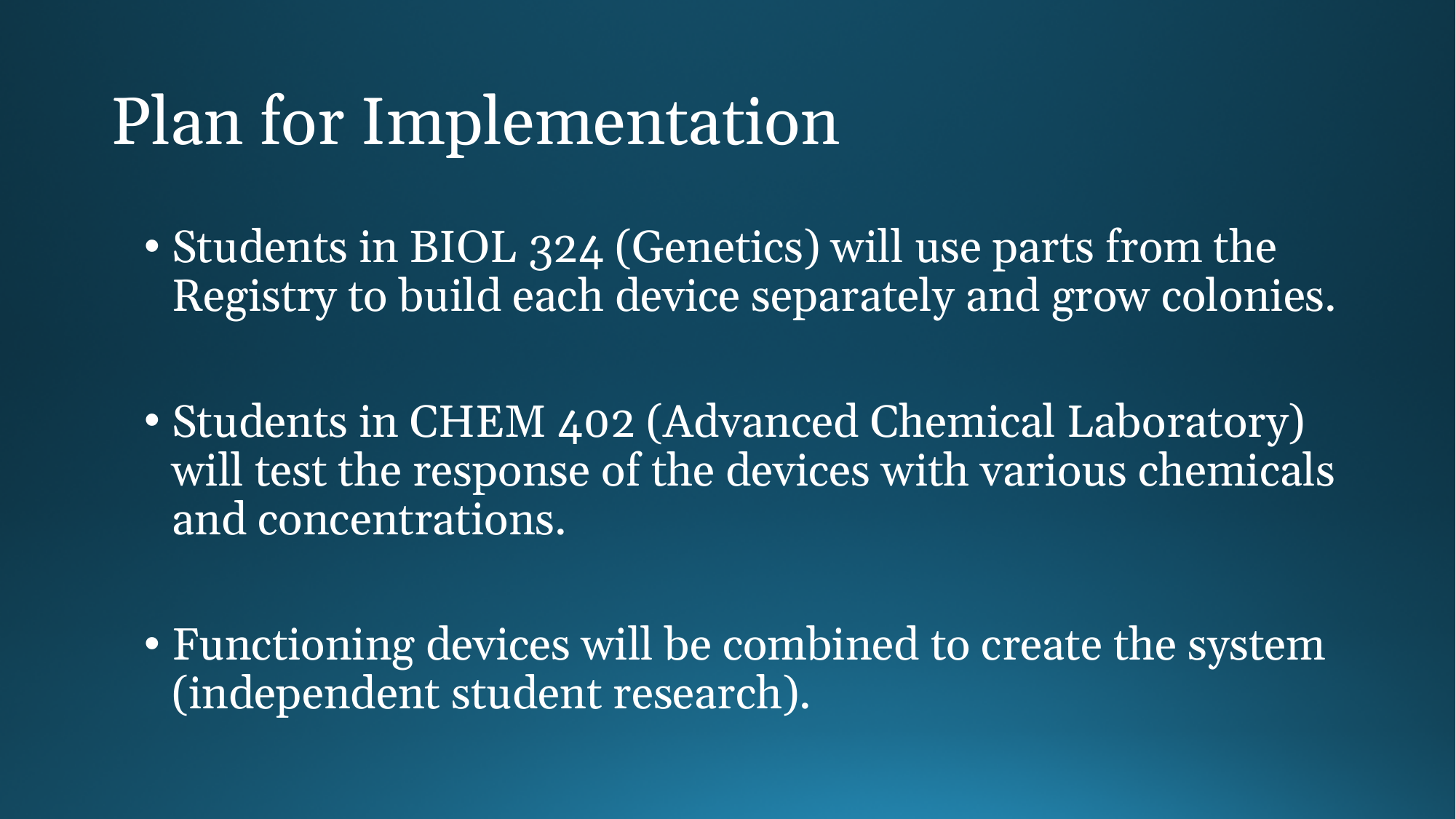

# Plan for Implementation
Students in BIOL 324 (Genetics) will use parts from the Registry to build each device separately and grow colonies.

Students in CHEM 402 (Advanced Chemical Laboratory) will test the response of the devices with various chemicals and concentrations.

Functioning devices will be combined to create the system (independent student research).